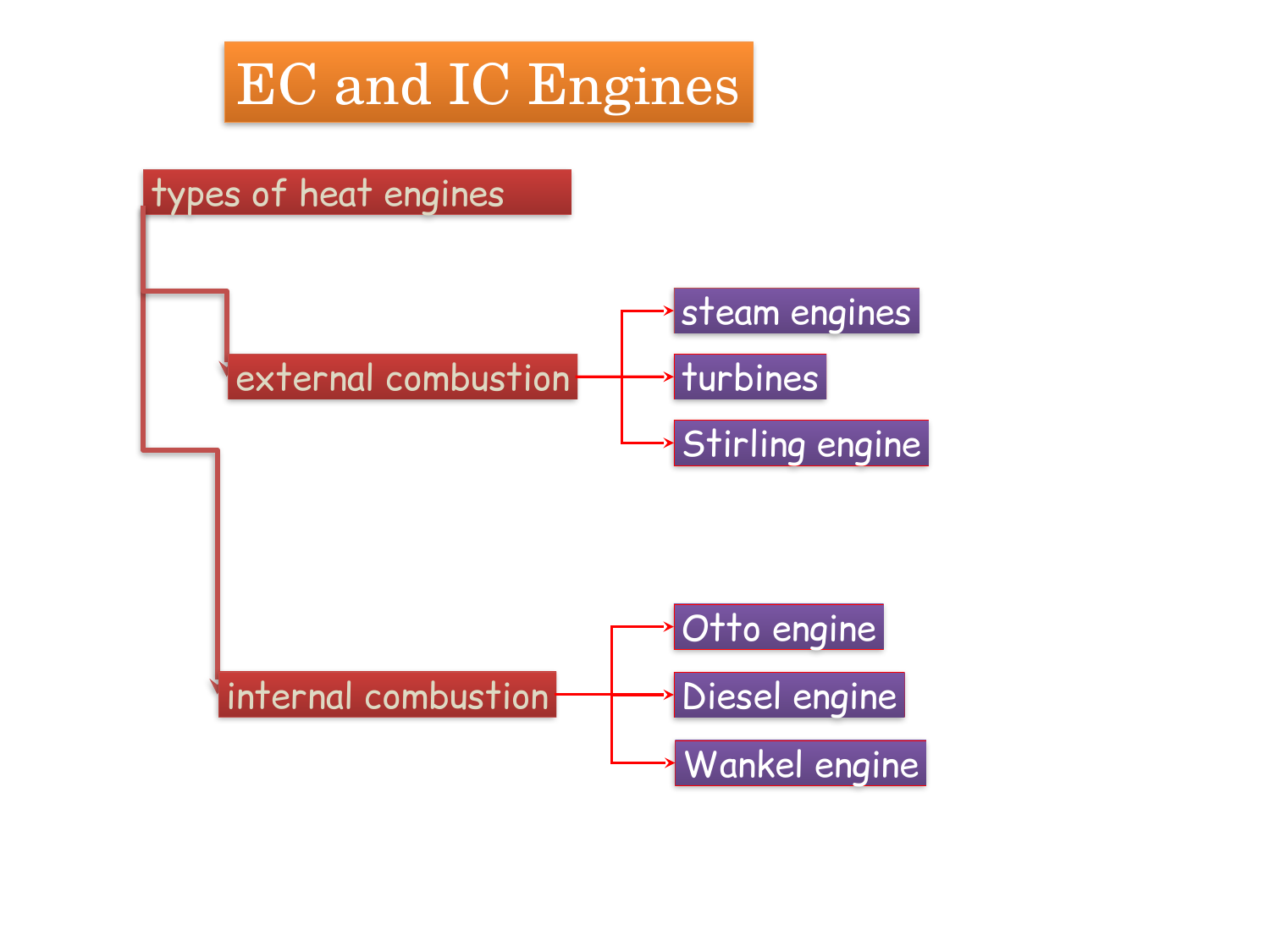

EC and IC Engines
types of heat engines
steam engines
external combustion
turbines
Stirling engine
Otto engine
internal combustion
Diesel engine
Wankel engine